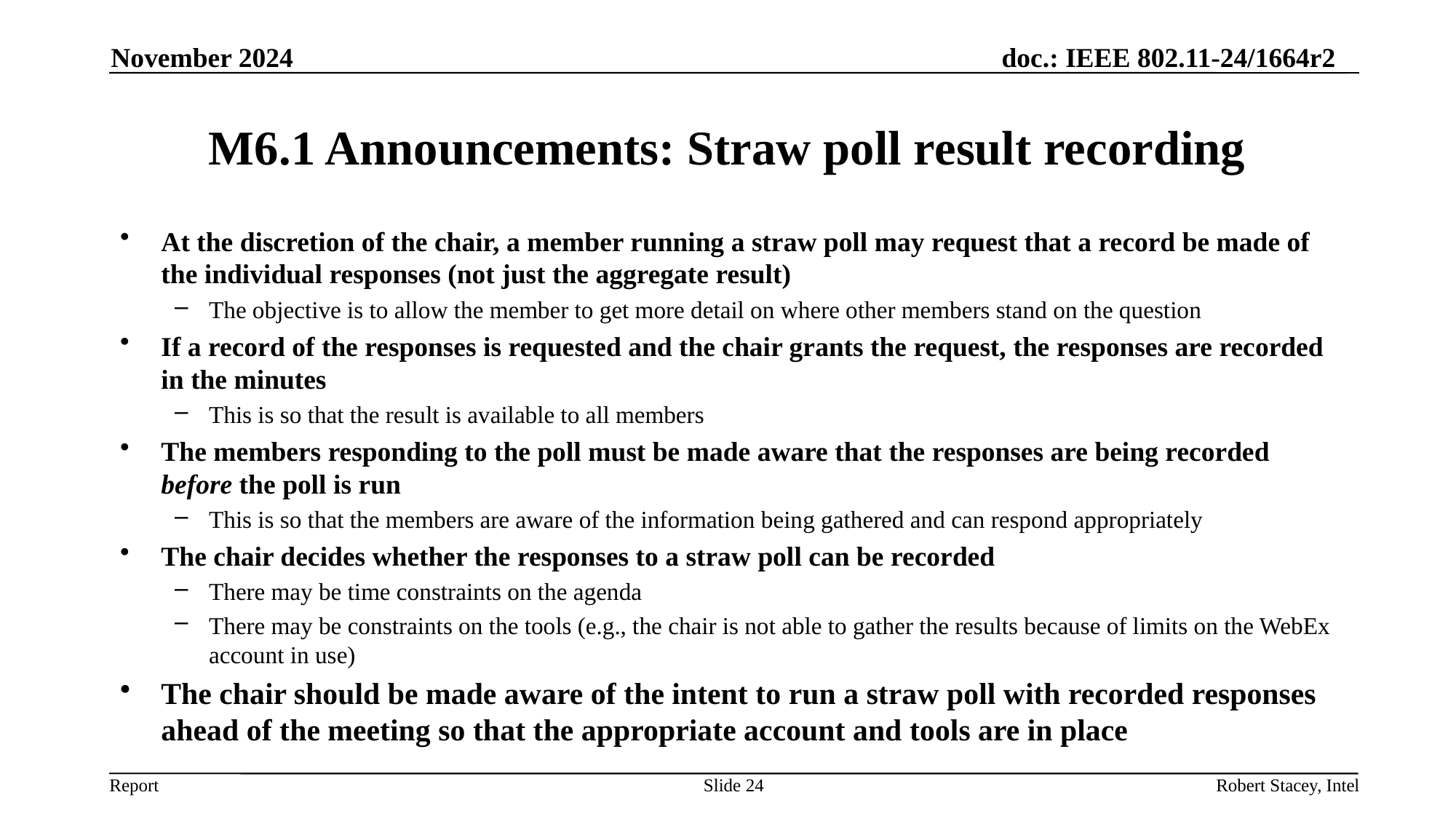

November 2024
# M6.1 Announcements: Straw poll result recording
At the discretion of the chair, a member running a straw poll may request that a record be made of the individual responses (not just the aggregate result)
The objective is to allow the member to get more detail on where other members stand on the question
If a record of the responses is requested and the chair grants the request, the responses are recorded in the minutes
This is so that the result is available to all members
The members responding to the poll must be made aware that the responses are being recorded before the poll is run
This is so that the members are aware of the information being gathered and can respond appropriately
The chair decides whether the responses to a straw poll can be recorded
There may be time constraints on the agenda
There may be constraints on the tools (e.g., the chair is not able to gather the results because of limits on the WebEx account in use)
The chair should be made aware of the intent to run a straw poll with recorded responses ahead of the meeting so that the appropriate account and tools are in place

Slide 24
Robert Stacey, Intel